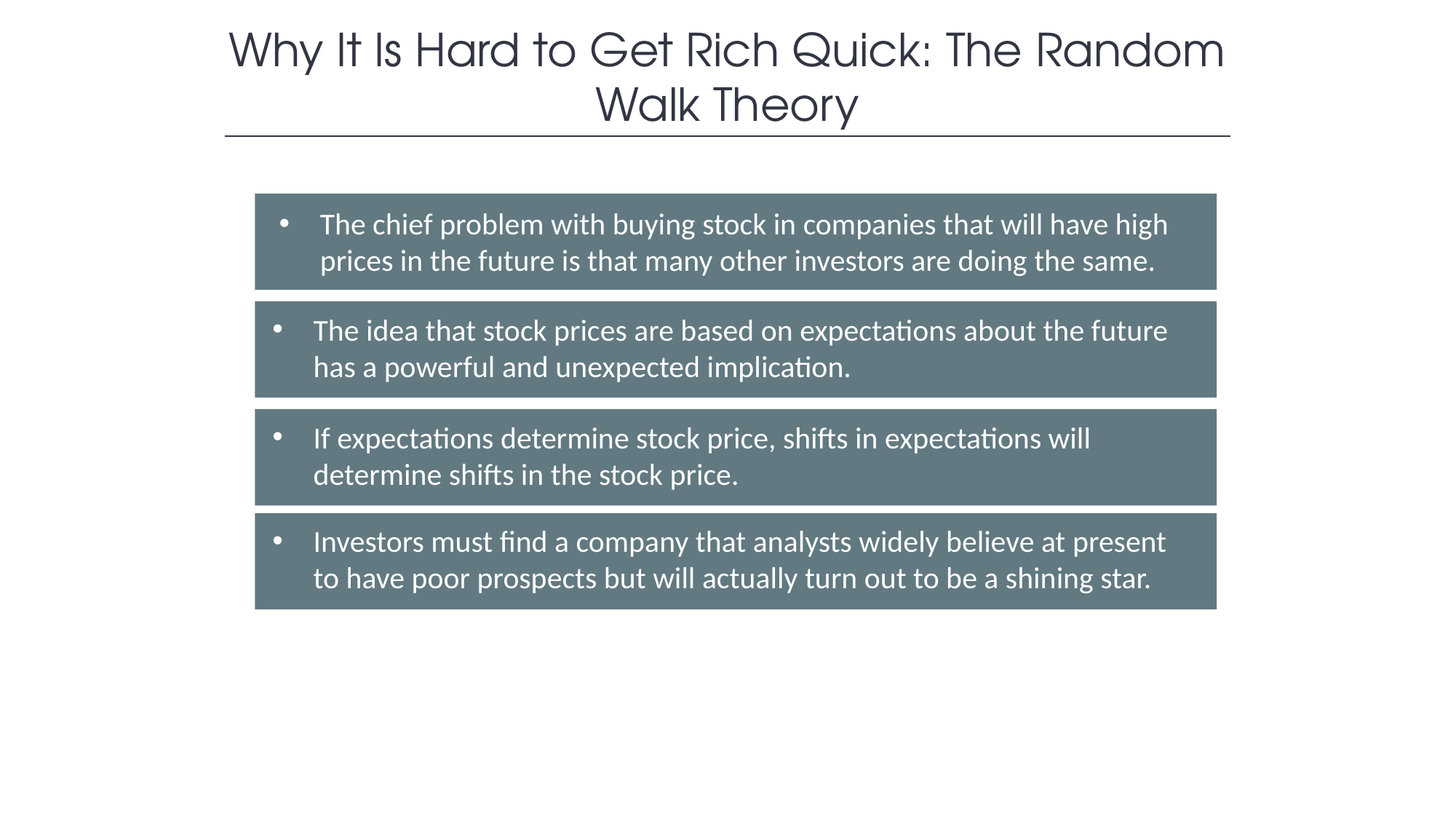

Why It Is Hard to Get Rich Quick: The Random Walk Theory

The chief problem with buying stock in companies that will have high prices in the future is that many other investors are doing the same.

The idea that stock prices are based on expectations about the future has a powerful and unexpected implication.

If expectations determine stock price, shifts in expectations will determine shifts in the stock price.

Investors must find a company that analysts widely believe at present to have poor prospects but will actually turn out to be a shining star.